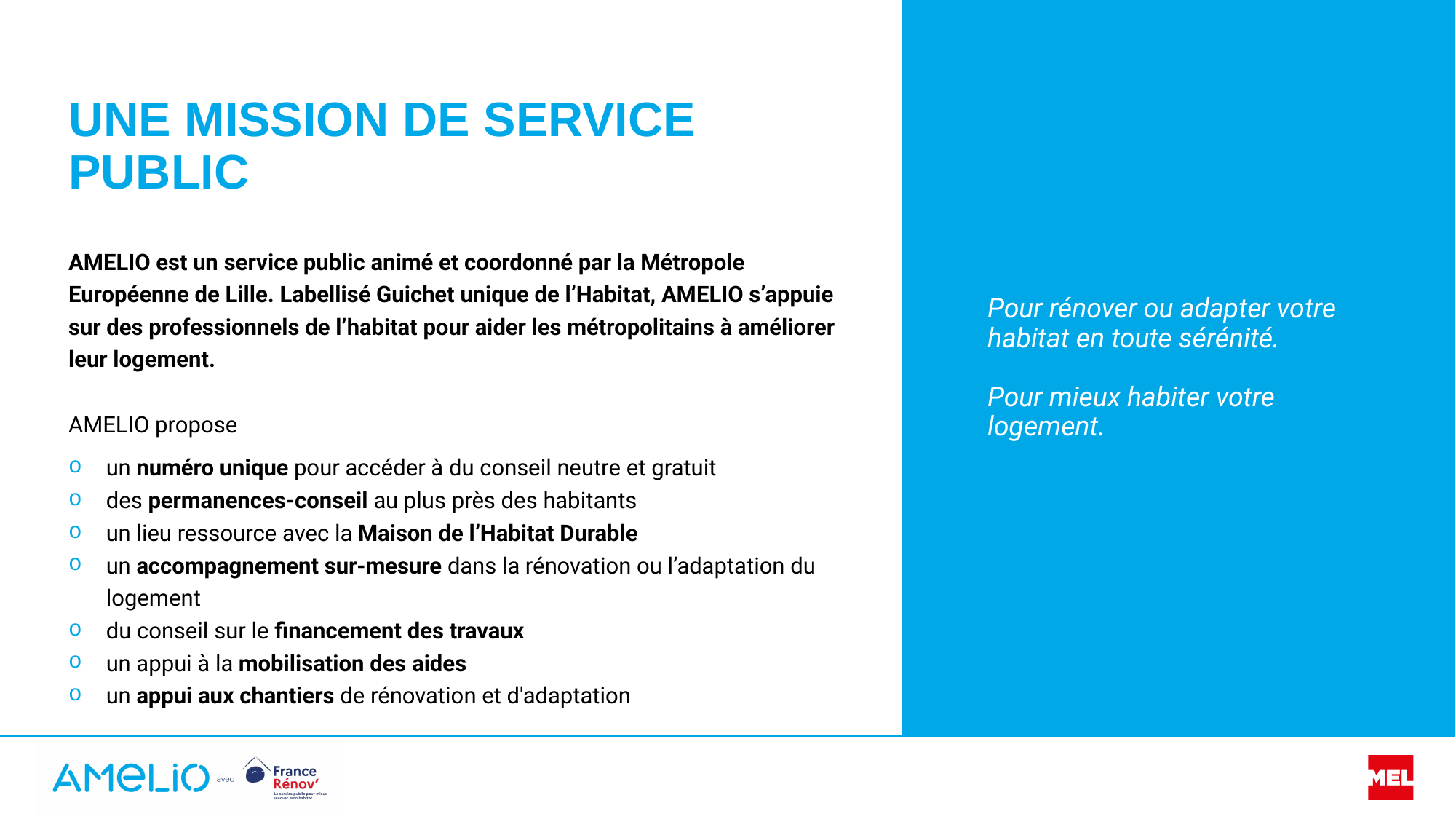

Pour rénover ou adapter votre habitat en toute sérénité.

Pour mieux habiter votre logement.
# UNE MISSION DE SERVICE PUBLIC
AMELIO est un service public animé et coordonné par la Métropole Européenne de Lille. Labellisé Guichet unique de l’Habitat, AMELIO s’appuie sur des professionnels de l’habitat pour aider les métropolitains à améliorer leur logement.
AMELIO propose
un numéro unique pour accéder à du conseil neutre et gratuit
des permanences-conseil au plus près des habitants
un lieu ressource avec la Maison de l’Habitat Durable
un accompagnement sur-mesure dans la rénovation ou l’adaptation du logement
du conseil sur le financement des travaux
un appui à la mobilisation des aides
un appui aux chantiers de rénovation et d'adaptation